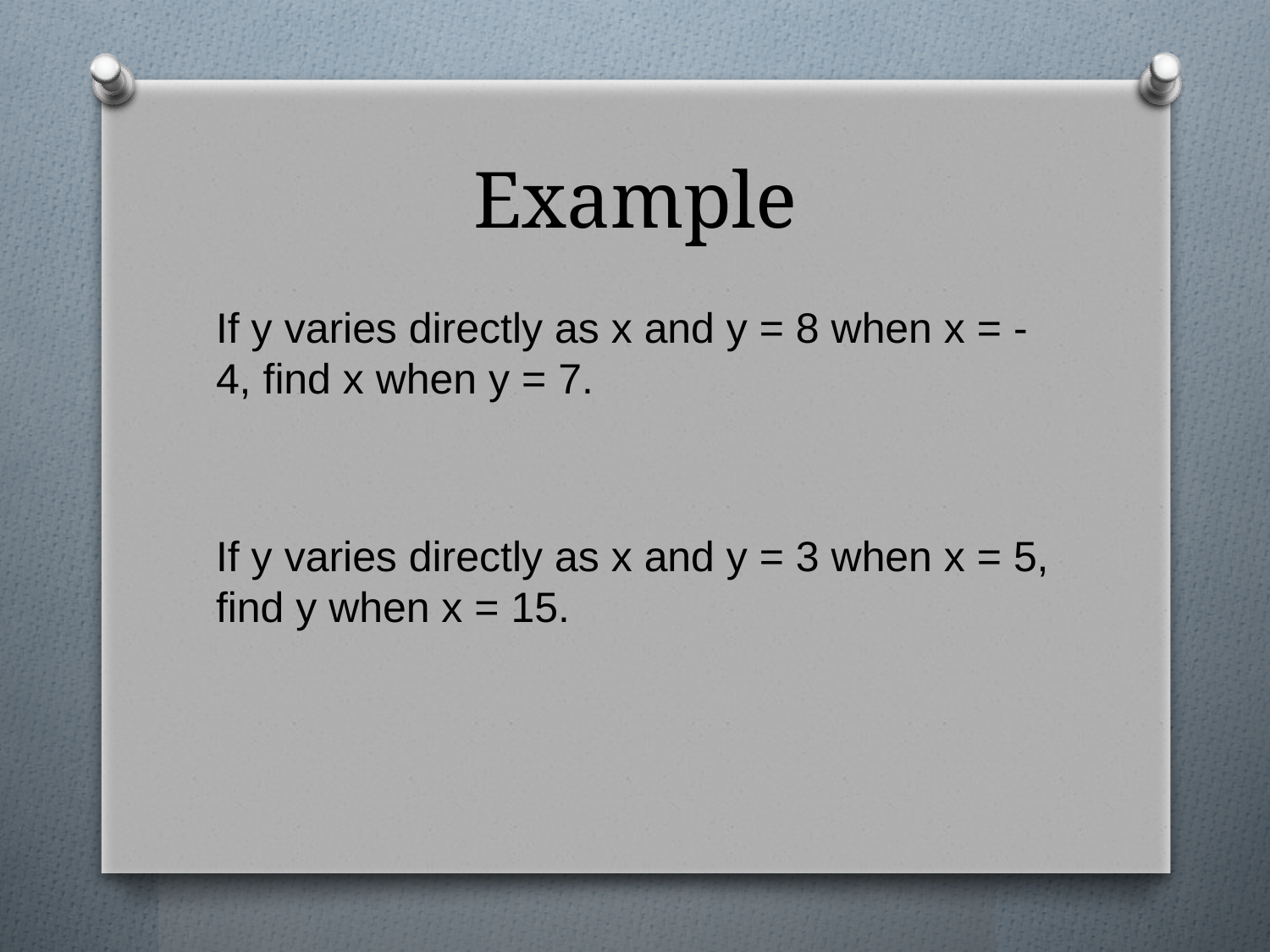

# Example
If y varies directly as x and y = 8 when x = -4, find x when y = 7.

If y varies directly as x and y = 3 when x = 5, find y when x = 15.